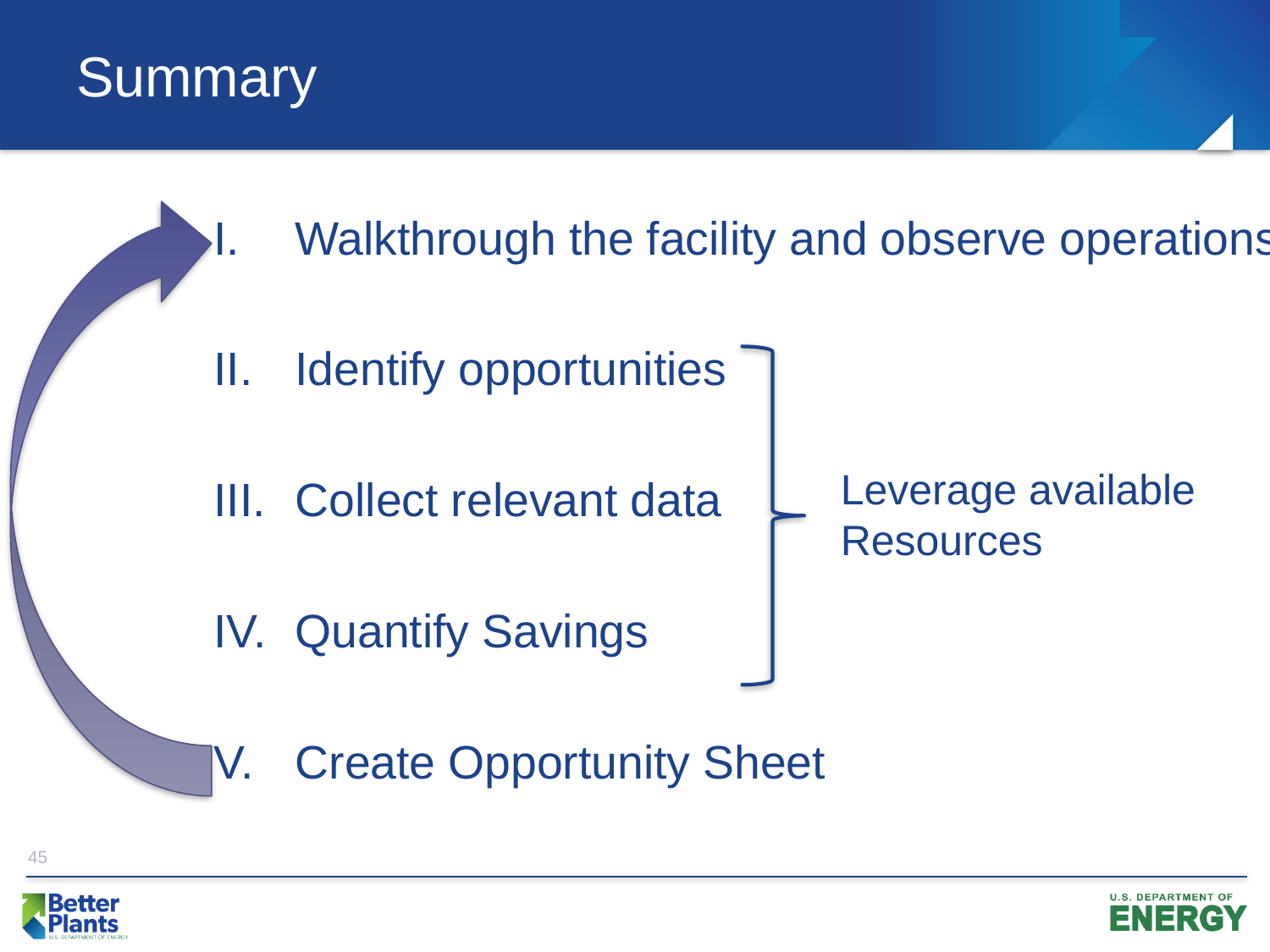

# Summary

Walkthrough the facility and observe operations

Identify opportunities

Collect relevant data

Quantify Savings

Create Opportunity Sheet

Leverage available
Resources
45